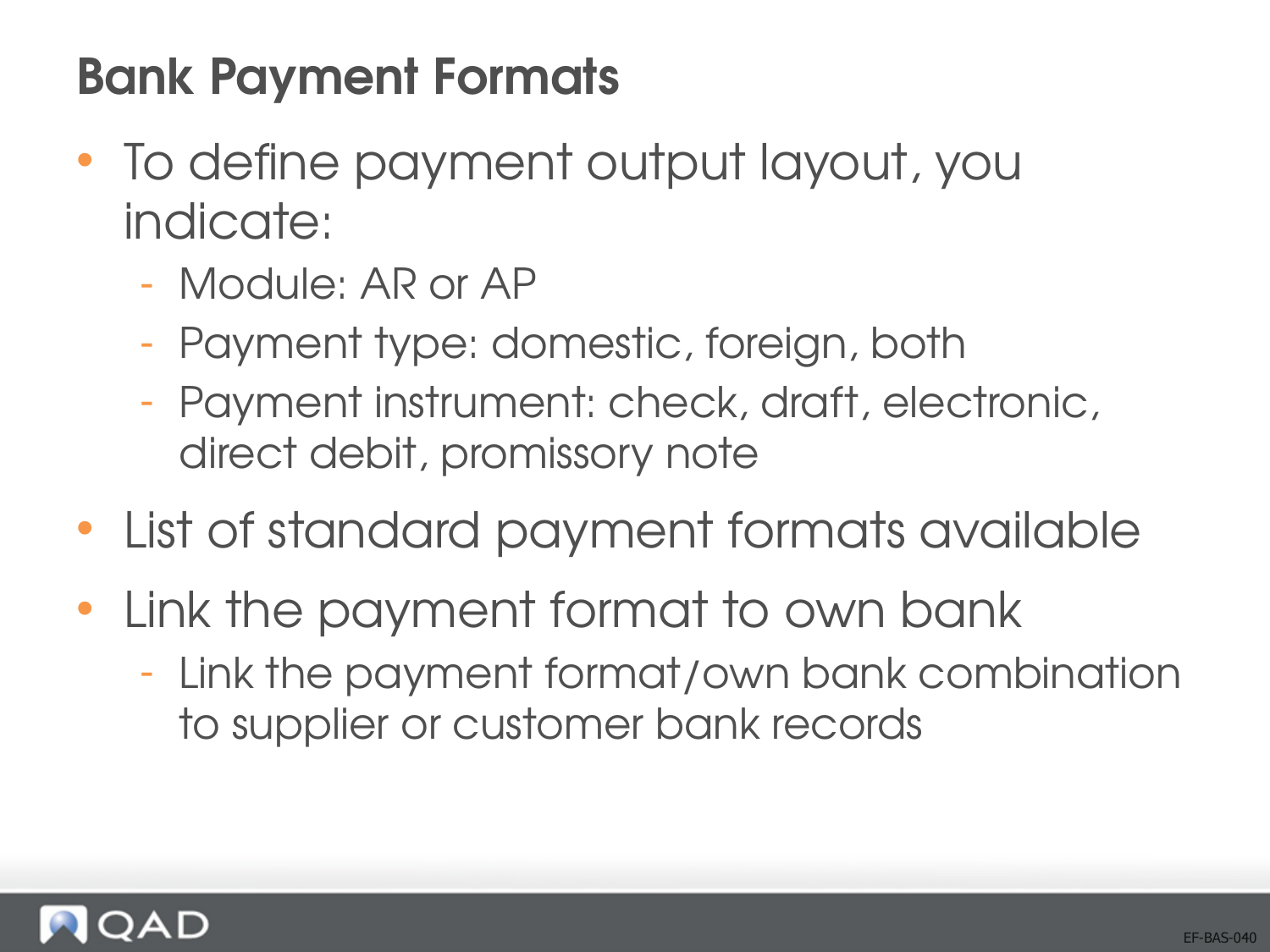

# Bank Payment Formats
To define payment output layout, you indicate:
Module: AR or AP
Payment type: domestic, foreign, both
Payment instrument: check, draft, electronic, direct debit, promissory note
List of standard payment formats available
Link the payment format to own bank
Link the payment format/own bank combination to supplier or customer bank records
EF-BAS-040